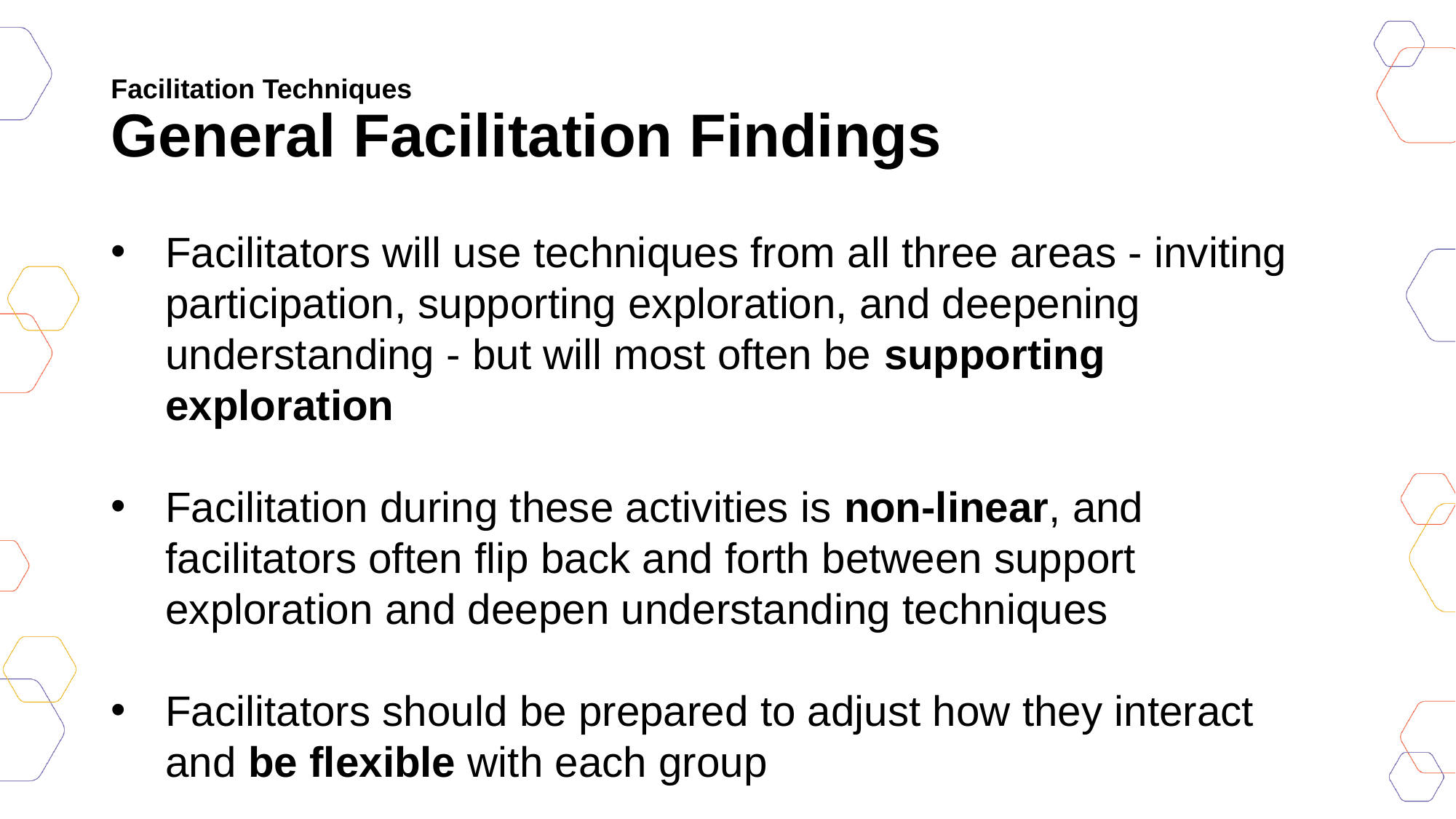

# Facilitation Techniques General Facilitation Findings
Facilitators will use techniques from all three areas - inviting participation, supporting exploration, and deepening understanding - but will most often be supporting exploration

Facilitation during these activities is non-linear, and facilitators often flip back and forth between support exploration and deepen understanding techniques

Facilitators should be prepared to adjust how they interact and be flexible with each group